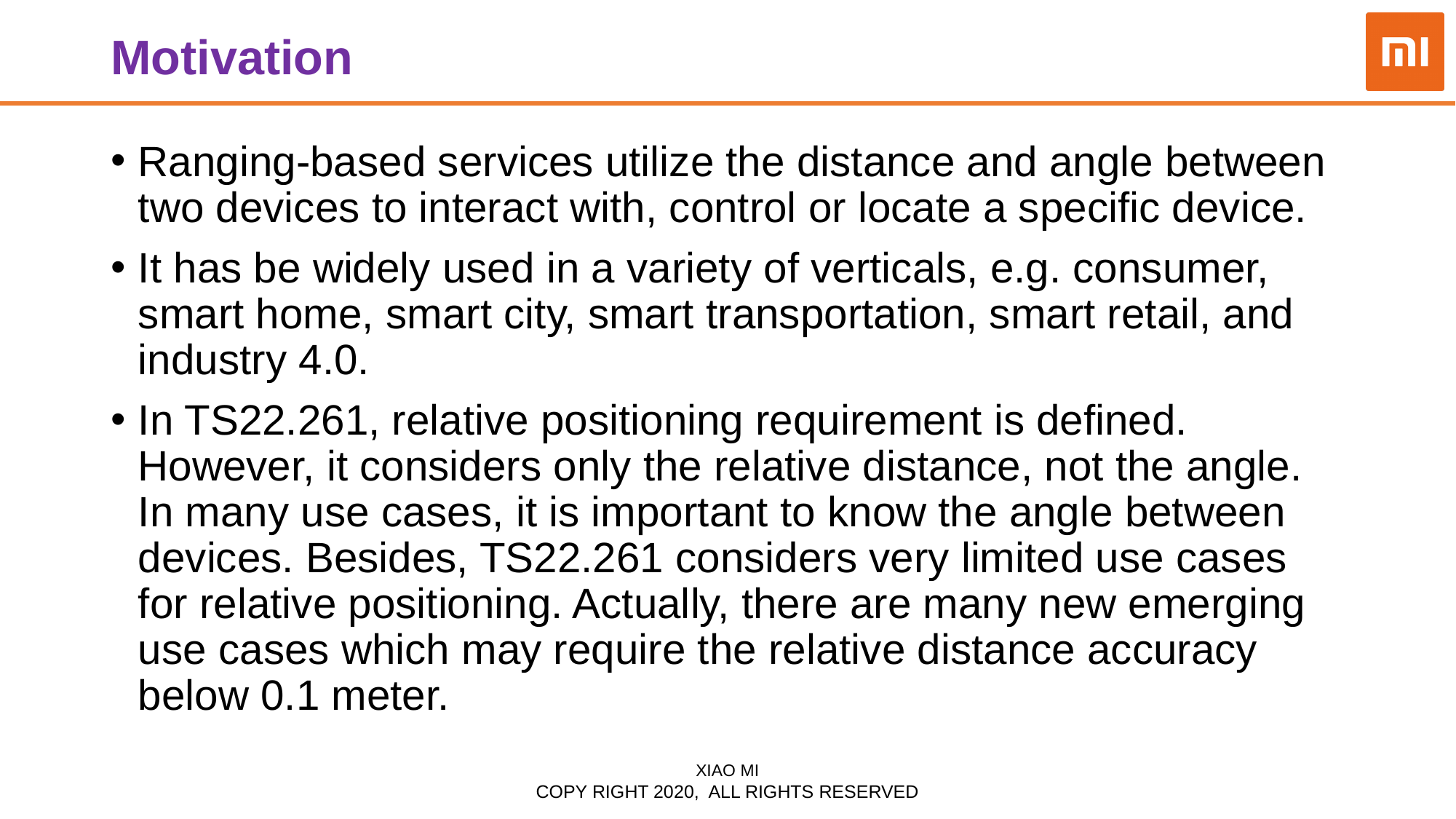

# Motivation
Ranging-based services utilize the distance and angle between two devices to interact with, control or locate a specific device.
It has be widely used in a variety of verticals, e.g. consumer, smart home, smart city, smart transportation, smart retail, and industry 4.0.
In TS22.261, relative positioning requirement is defined. However, it considers only the relative distance, not the angle. In many use cases, it is important to know the angle between devices. Besides, TS22.261 considers very limited use cases for relative positioning. Actually, there are many new emerging use cases which may require the relative distance accuracy below 0.1 meter.
Xiao MI
Copy right 2020,  all rights reserved